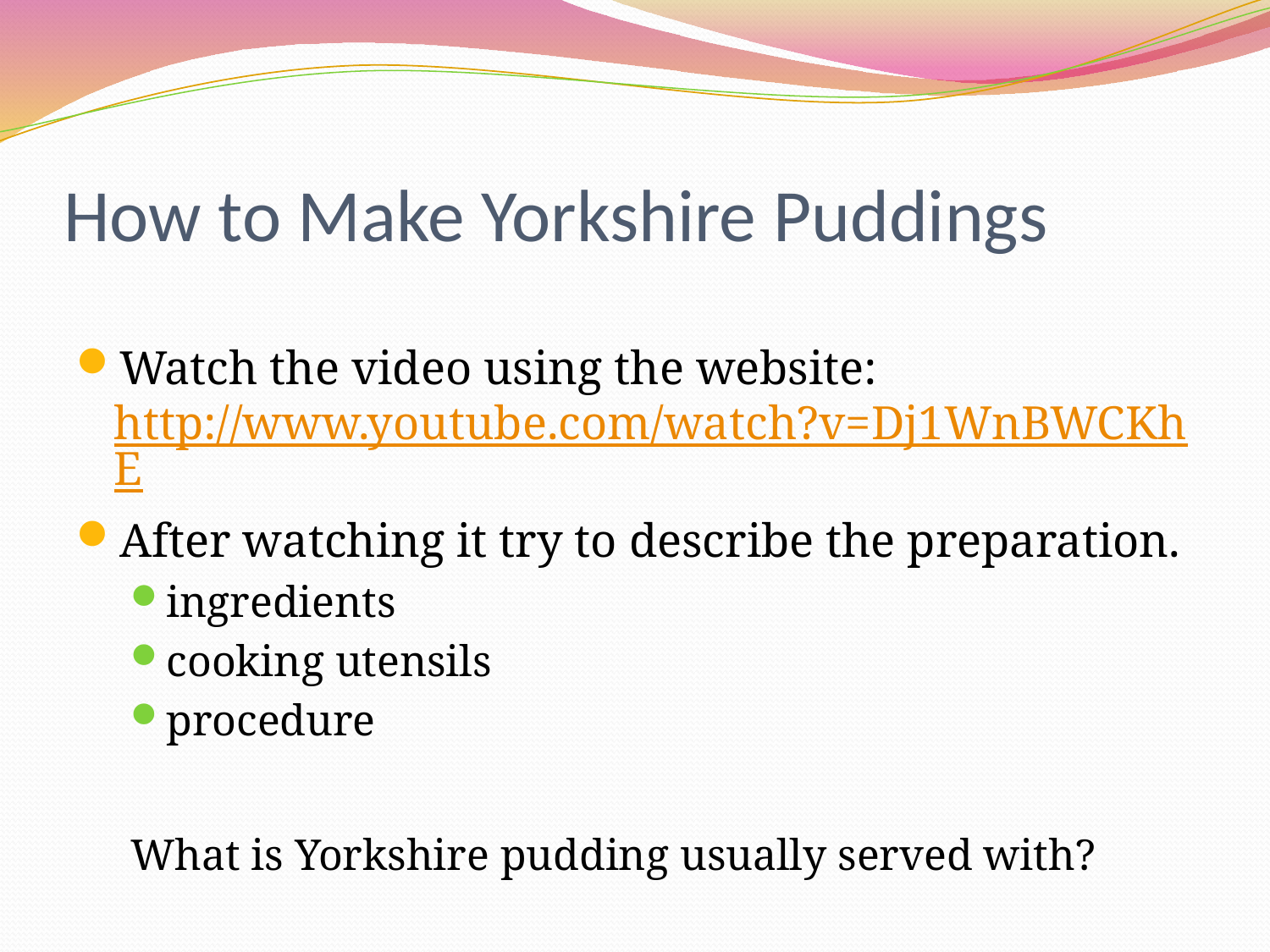

# How to Make Yorkshire Puddings

Watch the video using the website: http://www.youtube.com/watch?v=Dj1WnBWCKhE
After watching it try to describe the preparation.
ingredients
cooking utensils
procedure

What is Yorkshire pudding usually served with?